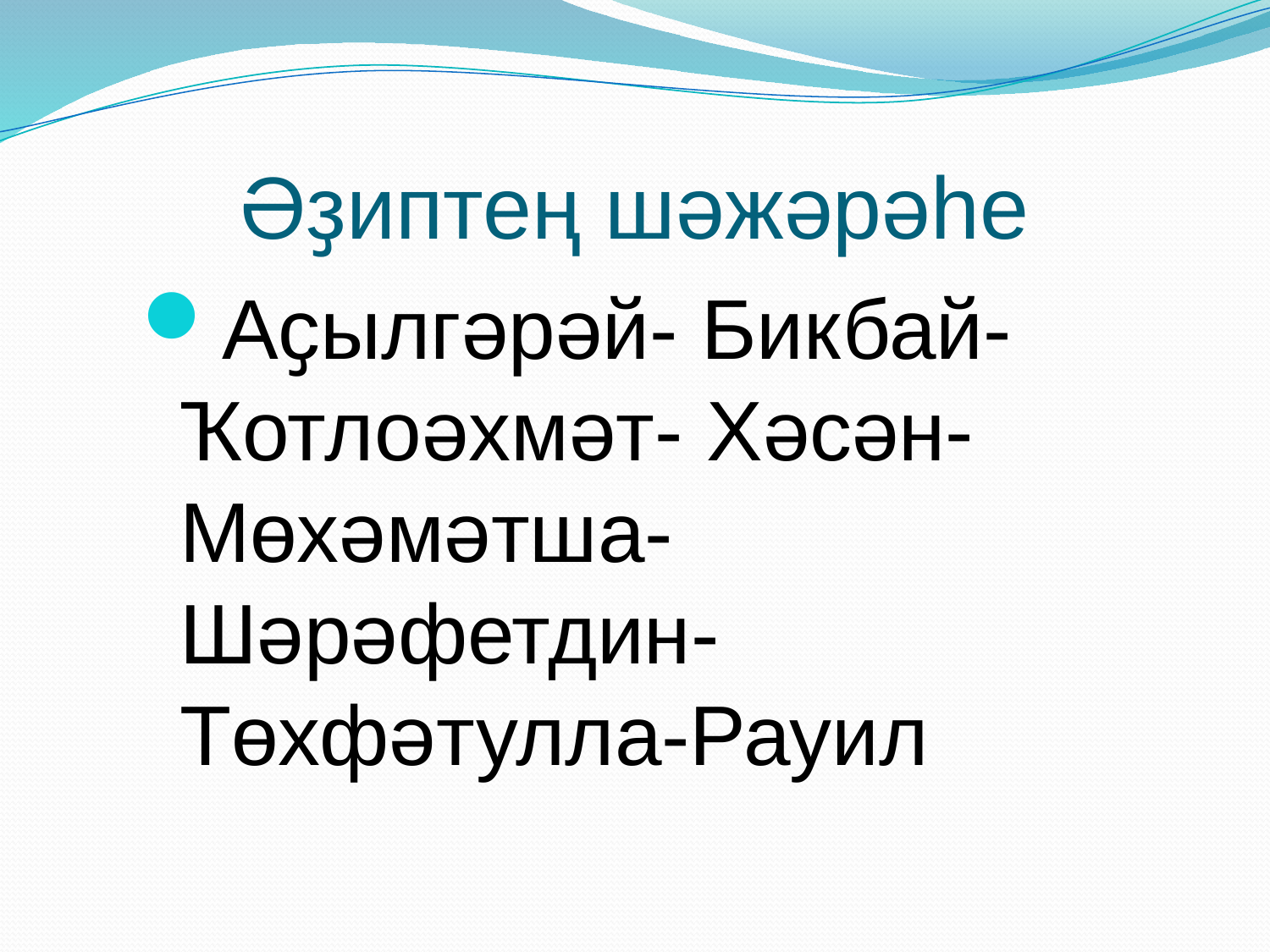

# Әҙиптең шәжәрәһе
Аҫылгәрәй- Бикбай- Ҡотлоәхмәт- Хәсән- Мөхәмәтша-Шәрәфетдин-Төхфәтулла-Рауил